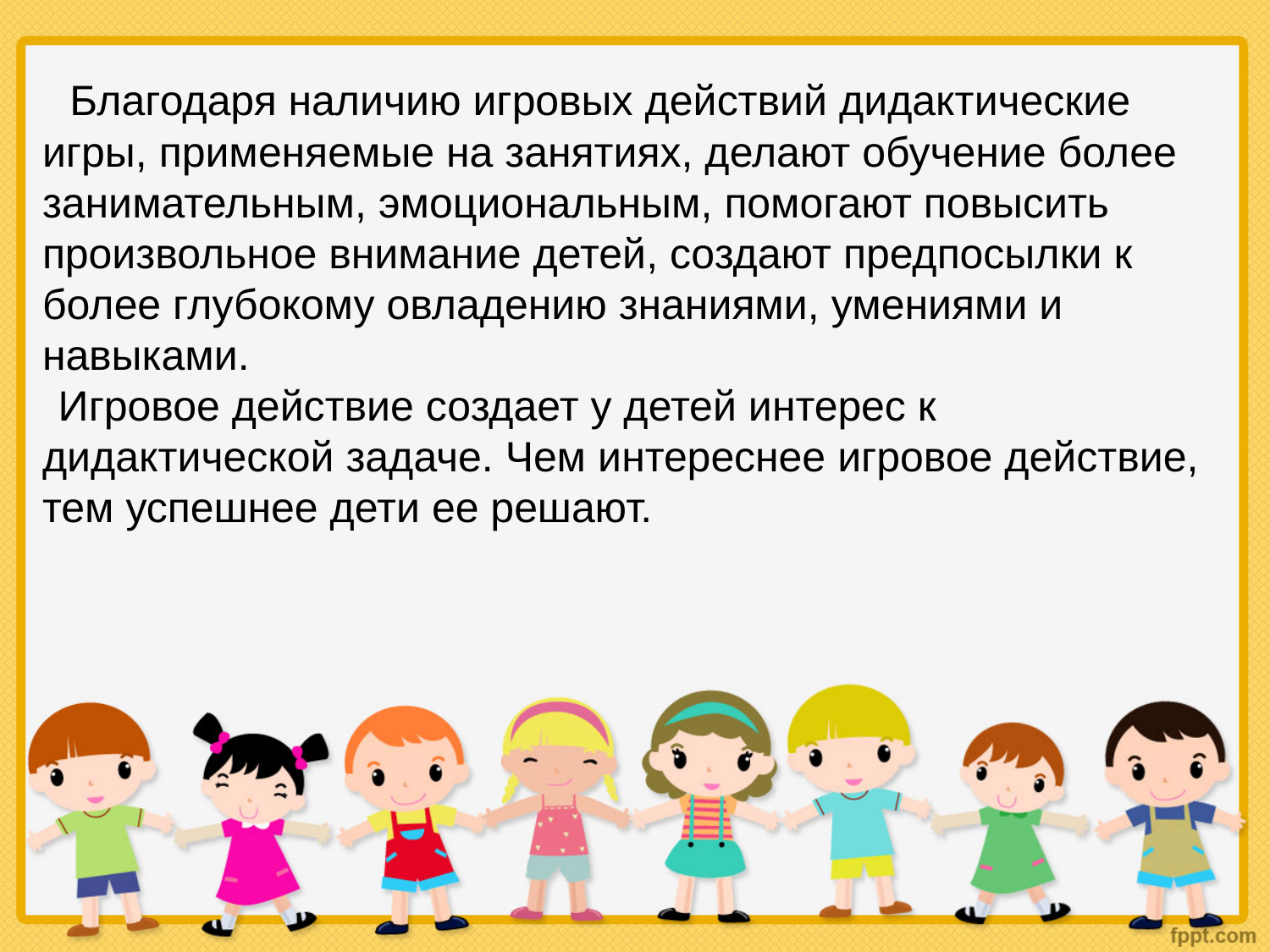

Благодаря наличию игровых действий дидактические игры, применяемые на занятиях, делают обучение более занимательным, эмоциональным, помогают повысить произвольное внимание детей, создают предпосылки к более глубокому овладению знаниями, умениями и навыками.
Игровое действие создает у детей интерес к дидактической задаче. Чем интереснее игровое действие, тем успешнее дети ее решают.